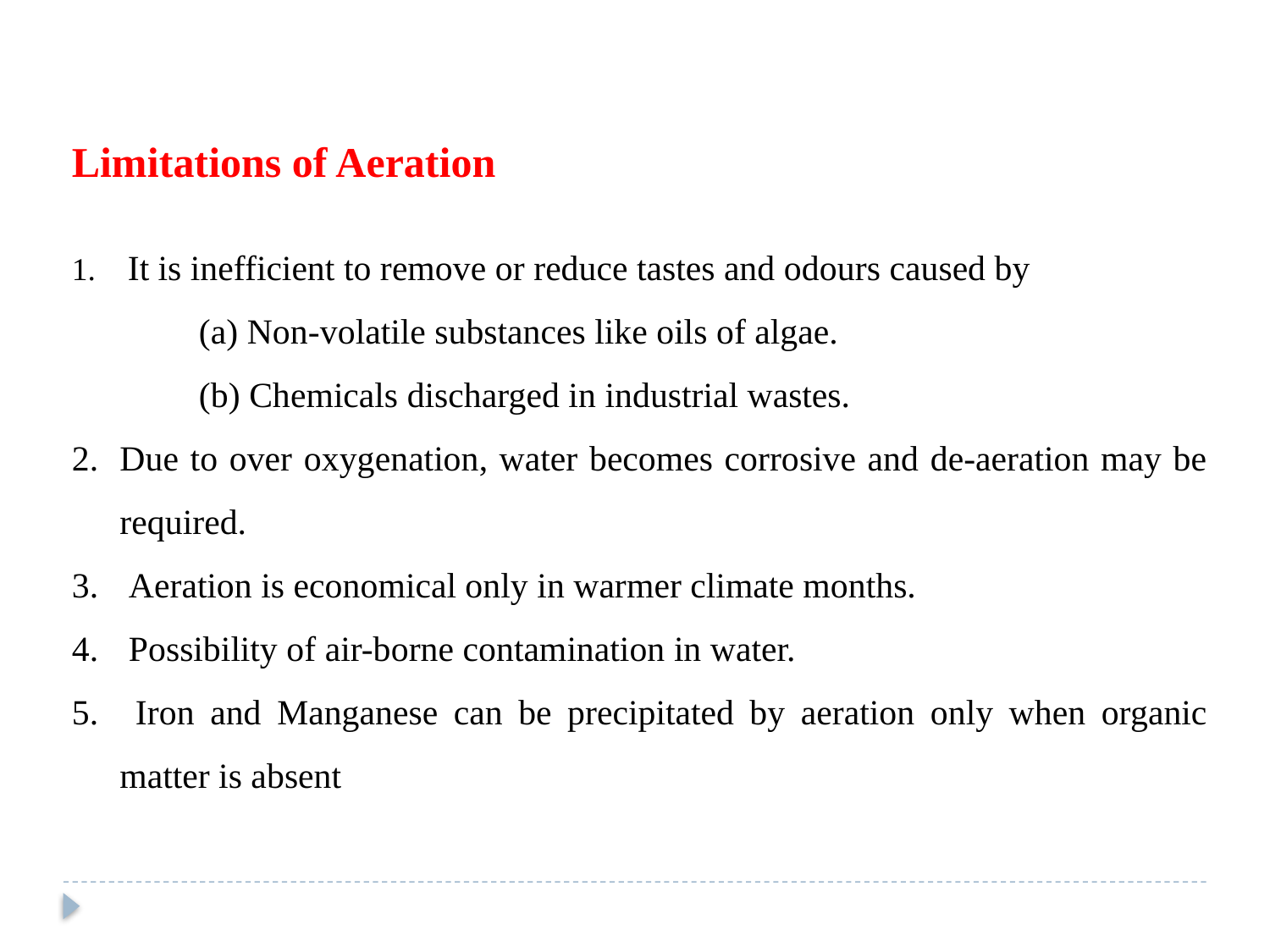

Limitations of Aeration

 It is inefficient to remove or reduce tastes and odours caused by
(a) Non-volatile substances like oils of algae.
(b) Chemicals discharged in industrial wastes.
Due to over oxygenation, water becomes corrosive and de-aeration may be required.
 Aeration is economical only in warmer climate months.
 Possibility of air-borne contamination in water.
 Iron and Manganese can be precipitated by aeration only when organic matter is absent